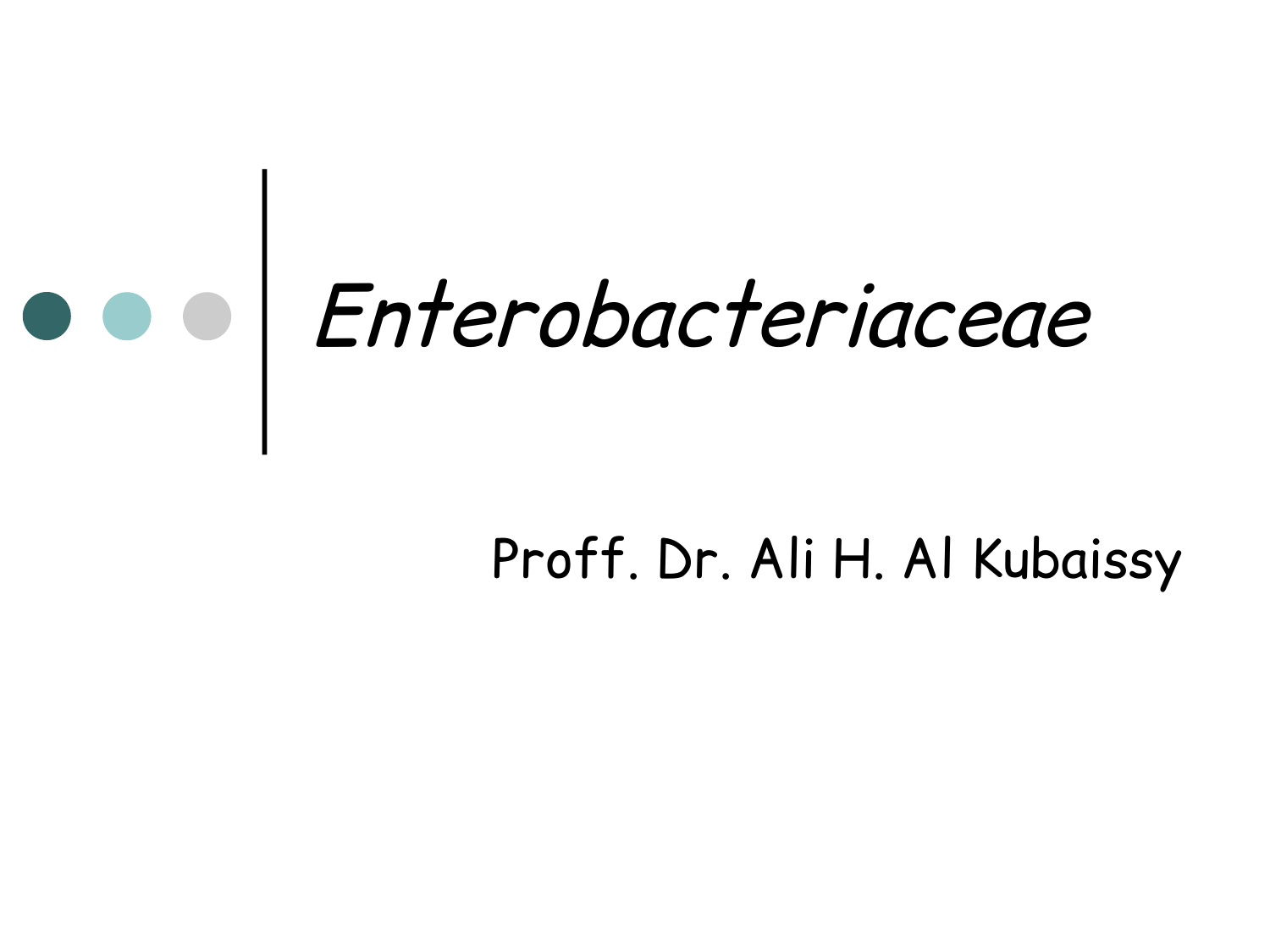

# Enterobacteriaceae
Proff. Dr. Ali H. Al Kubaissy